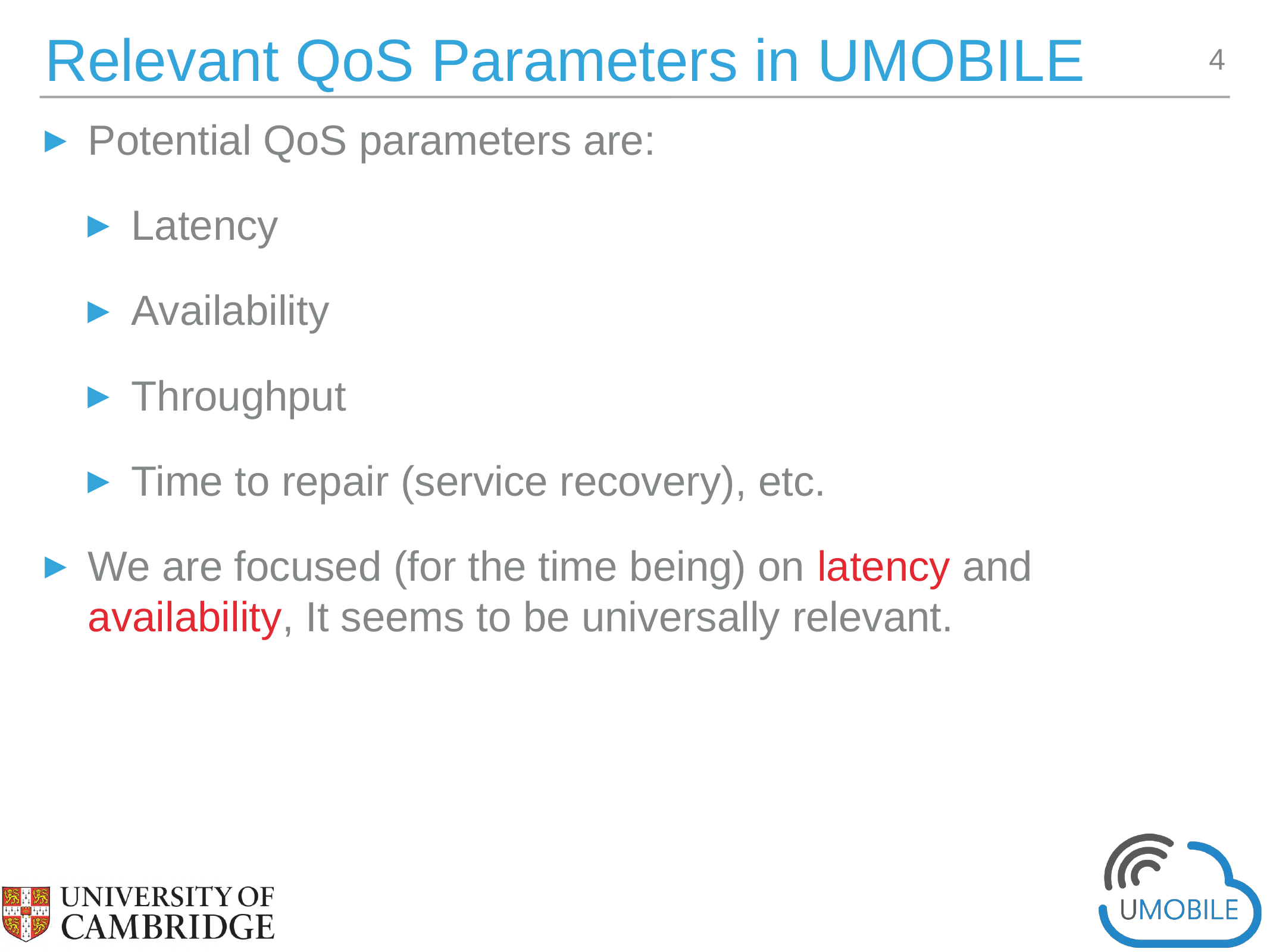

# Relevant QoS Parameters in UMOBILE
4
Potential QoS parameters are:
Latency
Availability
Throughput
Time to repair (service recovery), etc.
We are focused (for the time being) on latency and availability, It seems to be universally relevant.